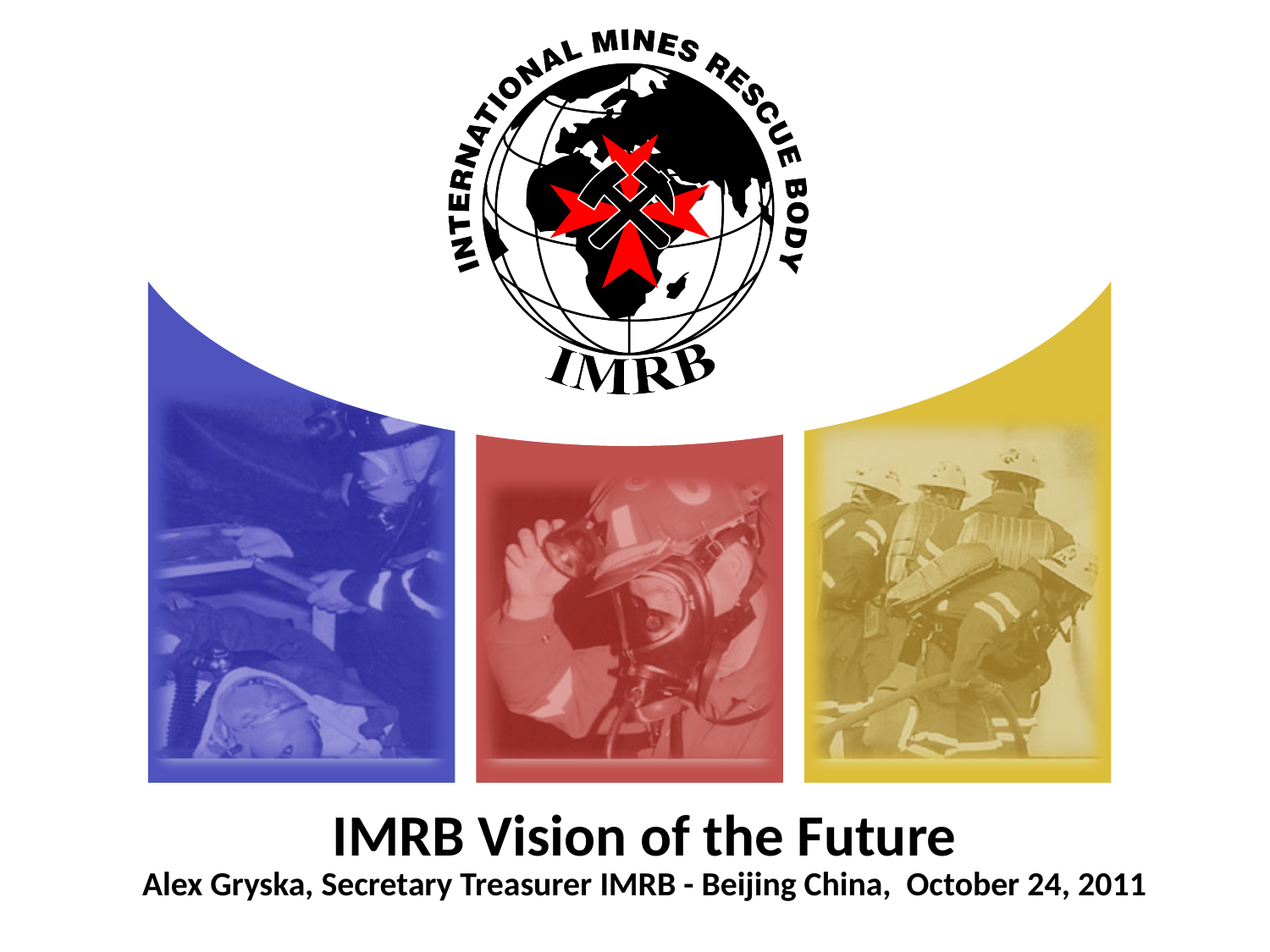

# IMRB Vision of the Future Alex Gryska, Secretary Treasurer IMRB - Beijing China,  October 24, 2011